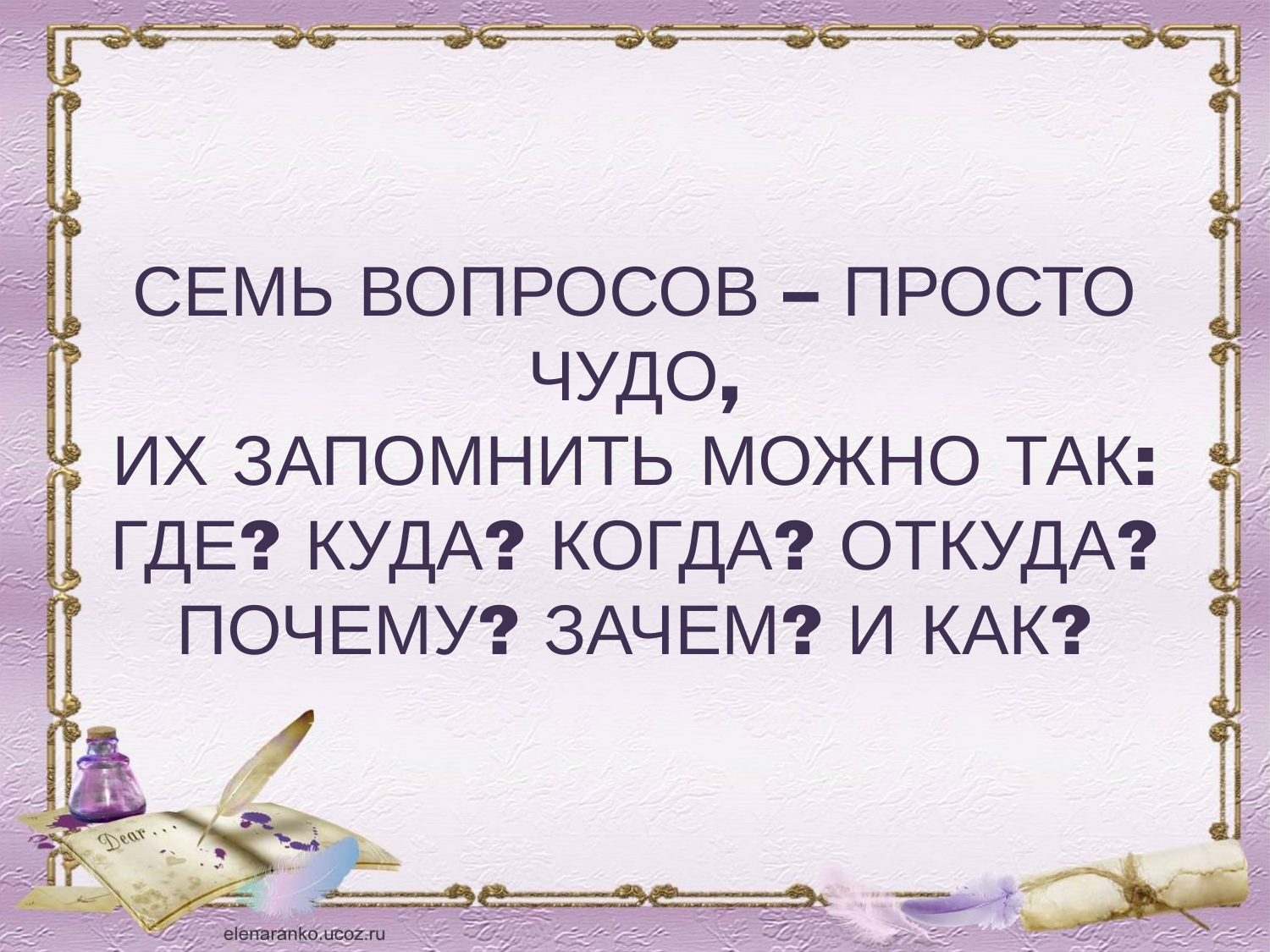

# СЕМЬ ВОПРОСОВ – ПРОСТО ЧУДО, ИХ ЗАПОМНИТЬ МОЖНО ТАК: ГДЕ? КУДА? КОГДА? ОТКУДА? ПОЧЕМУ? ЗАЧЕМ? И КАК?